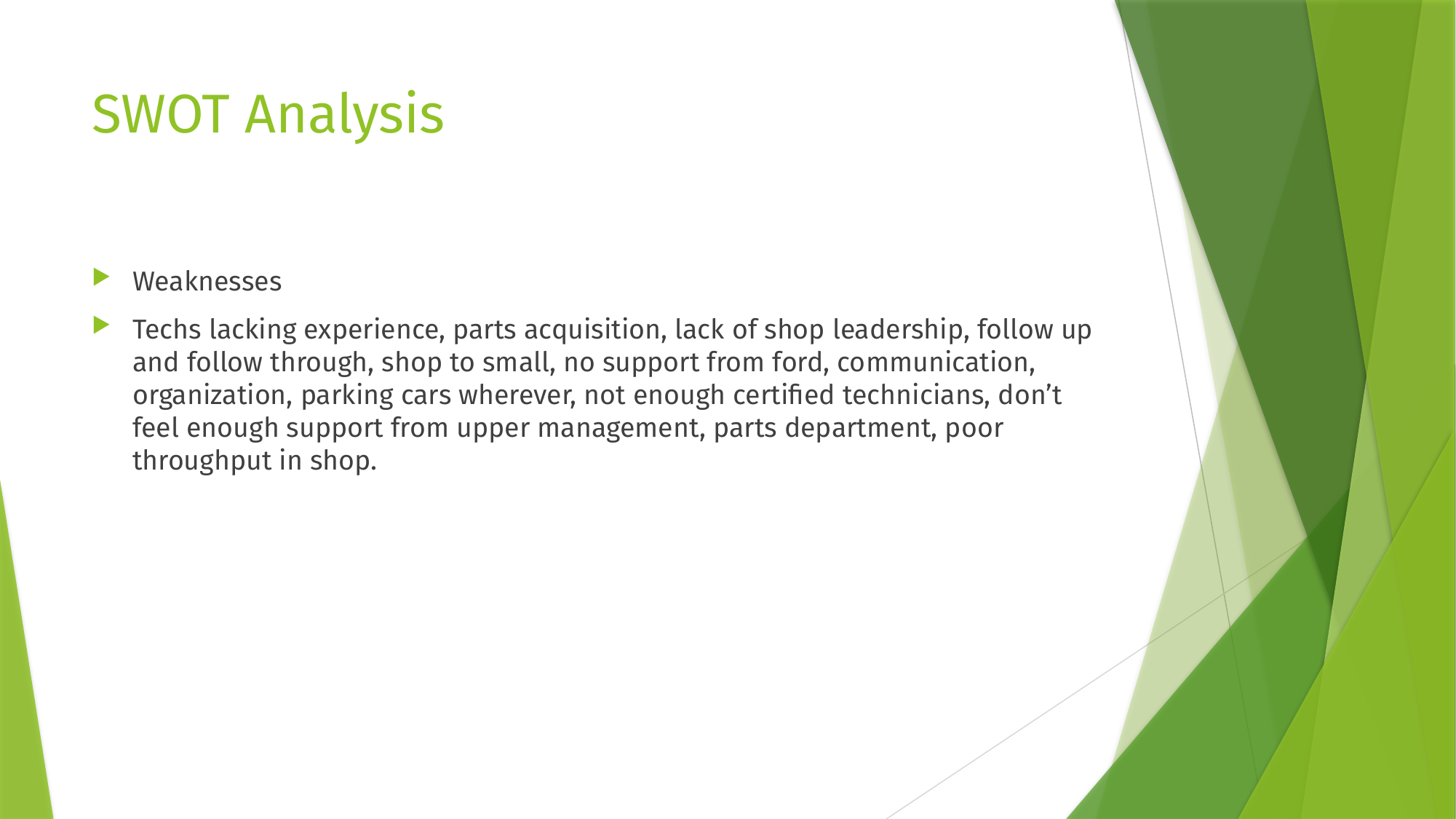

# SWOT Analysis
Weaknesses
Techs lacking experience, parts acquisition, lack of shop leadership, follow up and follow through, shop to small, no support from ford, communication, organization, parking cars wherever, not enough certified technicians, don’t feel enough support from upper management, parts department, poor throughput in shop.